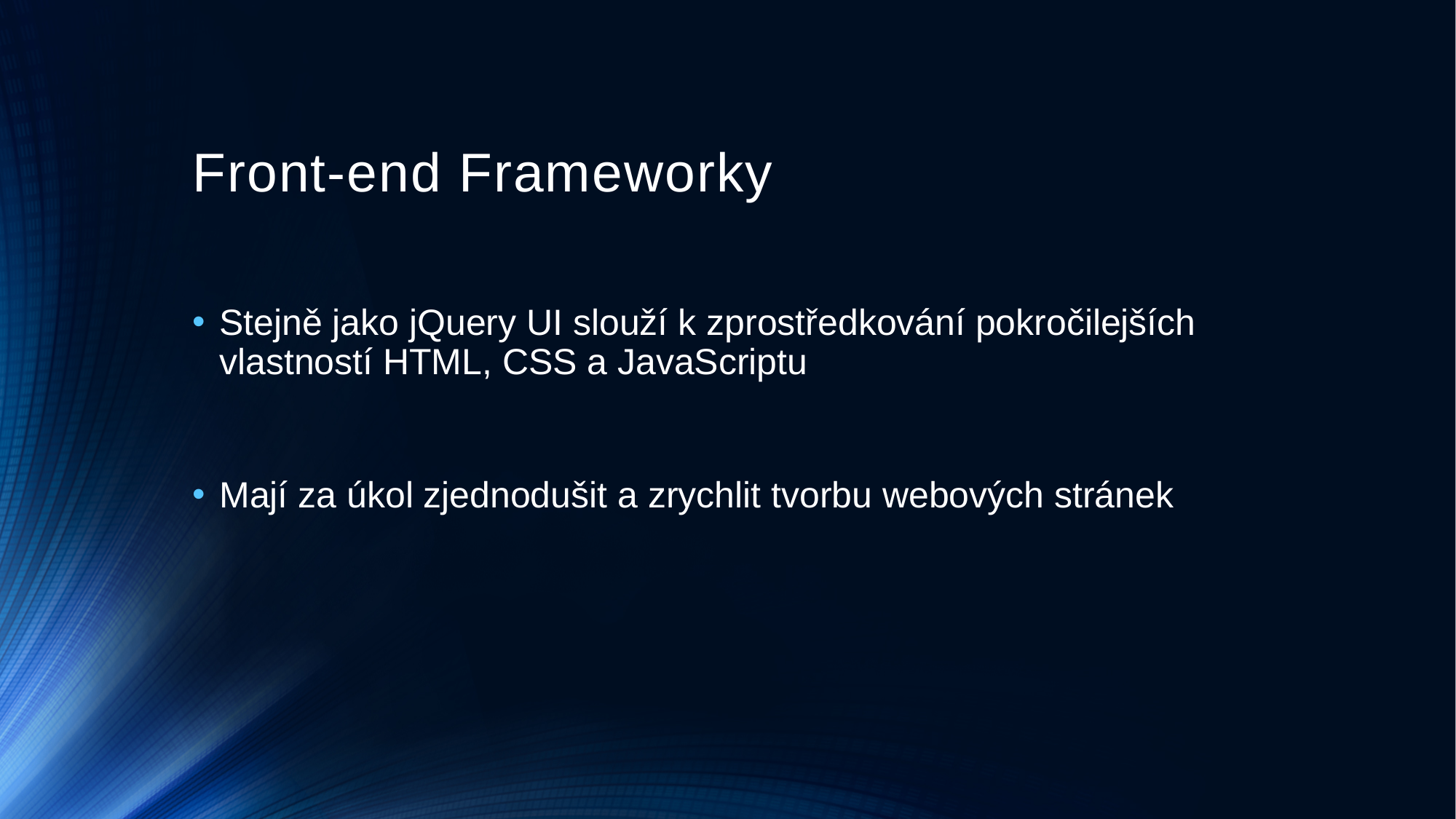

# Front-end Frameworky

Stejně jako jQuery UI slouží k zprostředkování pokročilejších vlastností HTML, CSS a JavaScriptu

Mají za úkol zjednodušit a zrychlit tvorbu webových stránek